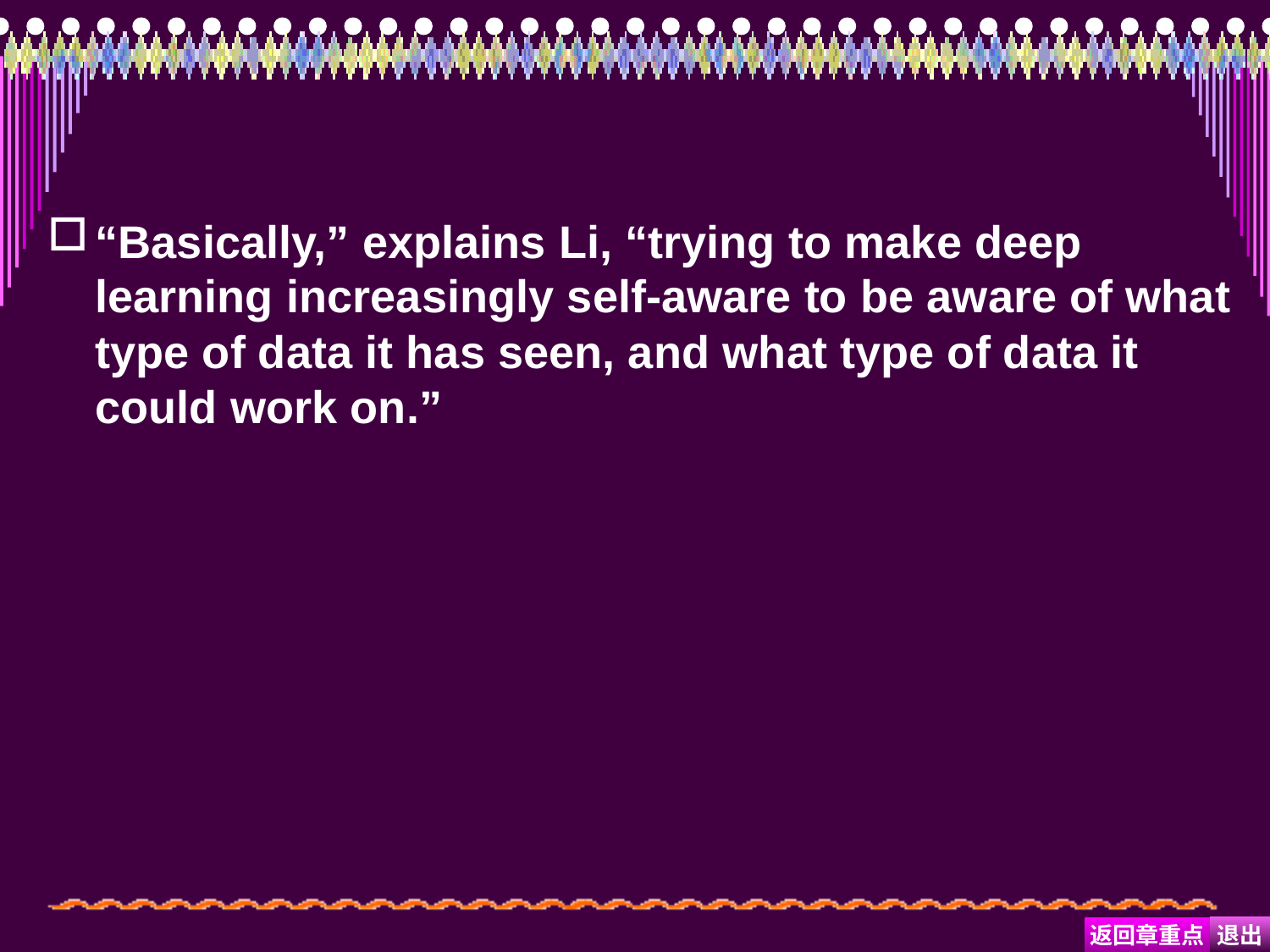

#
“Basically,” explains Li, “trying to make deep learning increasingly self-aware to be aware of what type of data it has seen, and what type of data it could work on.”